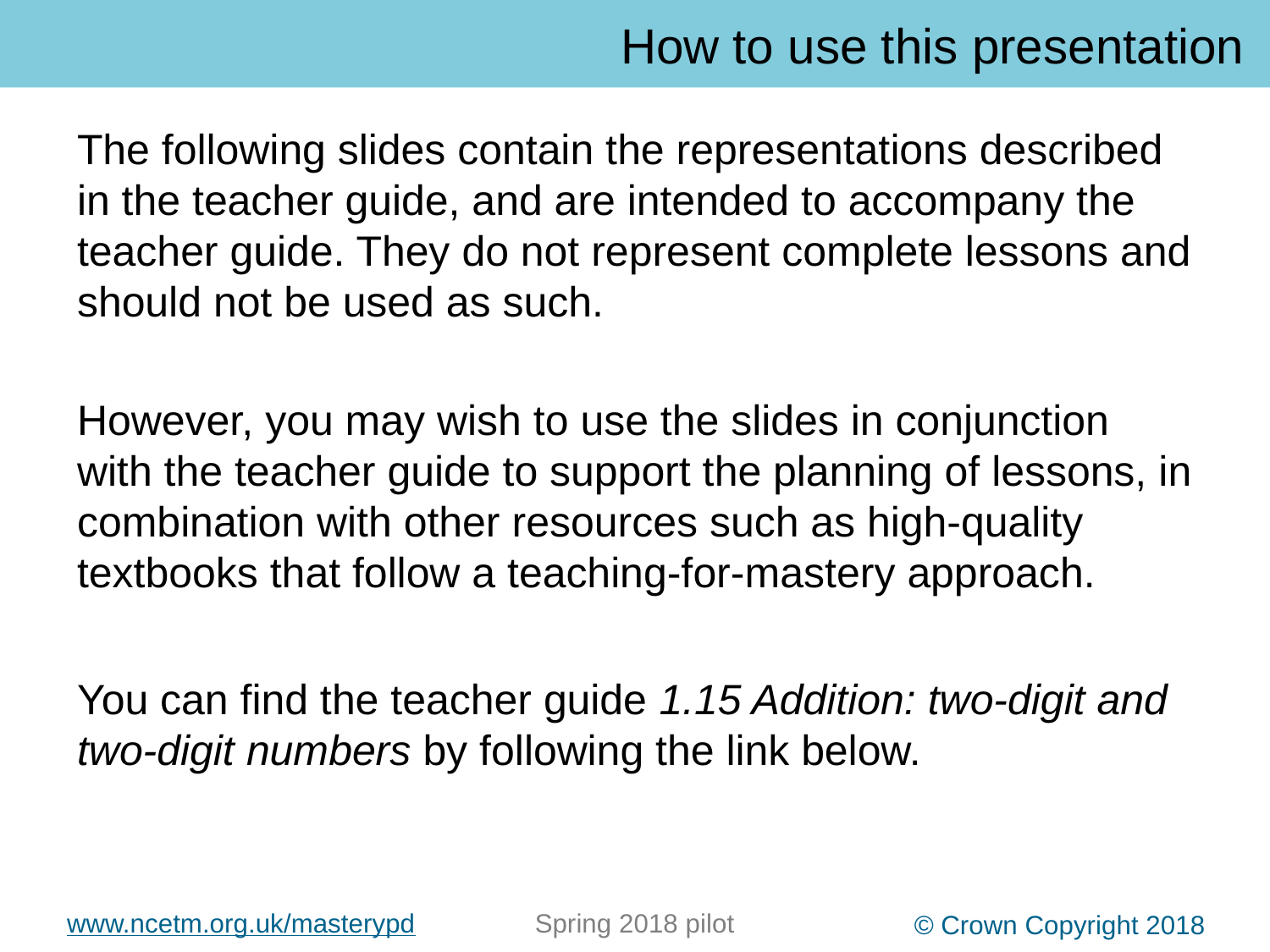

How to use this presentation
You can find the teacher guide 1.15 Addition: two-digit and
two-digit numbers by following the link below.